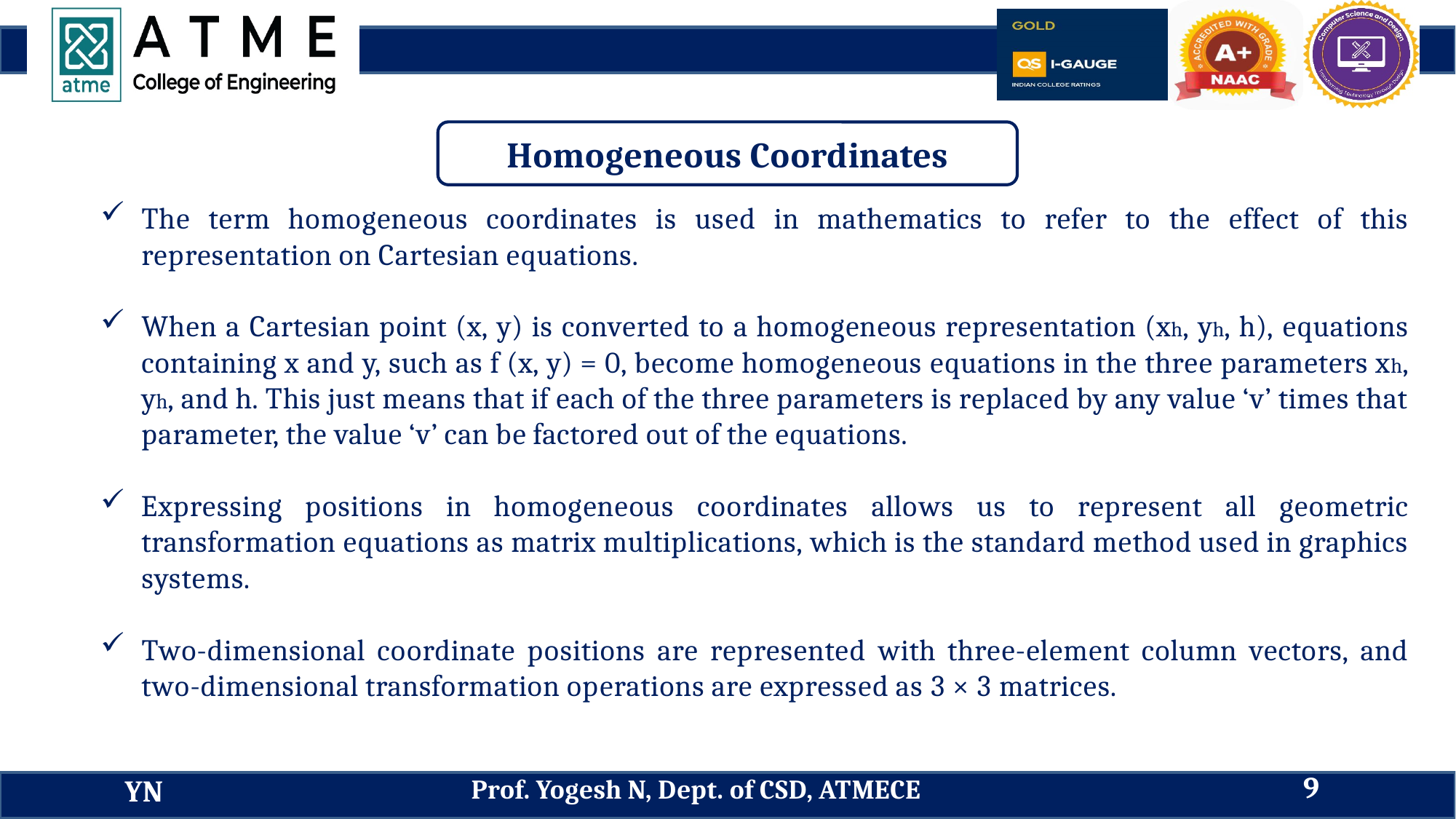

Homogeneous Coordinates
The term homogeneous coordinates is used in mathematics to refer to the effect of this representation on Cartesian equations.

When a Cartesian point (x, y) is converted to a homogeneous representation (xh, yh, h), equations containing x and y, such as f (x, y) = 0, become homogeneous equations in the three parameters xh, yh, and h. This just means that if each of the three parameters is replaced by any value ‘v’ times that parameter, the value ‘v’ can be factored out of the equations.

Expressing positions in homogeneous coordinates allows us to represent all geometric transformation equations as matrix multiplications, which is the standard method used in graphics systems.

Two-dimensional coordinate positions are represented with three-element column vectors, and two-dimensional transformation operations are expressed as 3 × 3 matrices.
9
Prof. Yogesh N, Dept. of CSD, ATMECE
YN